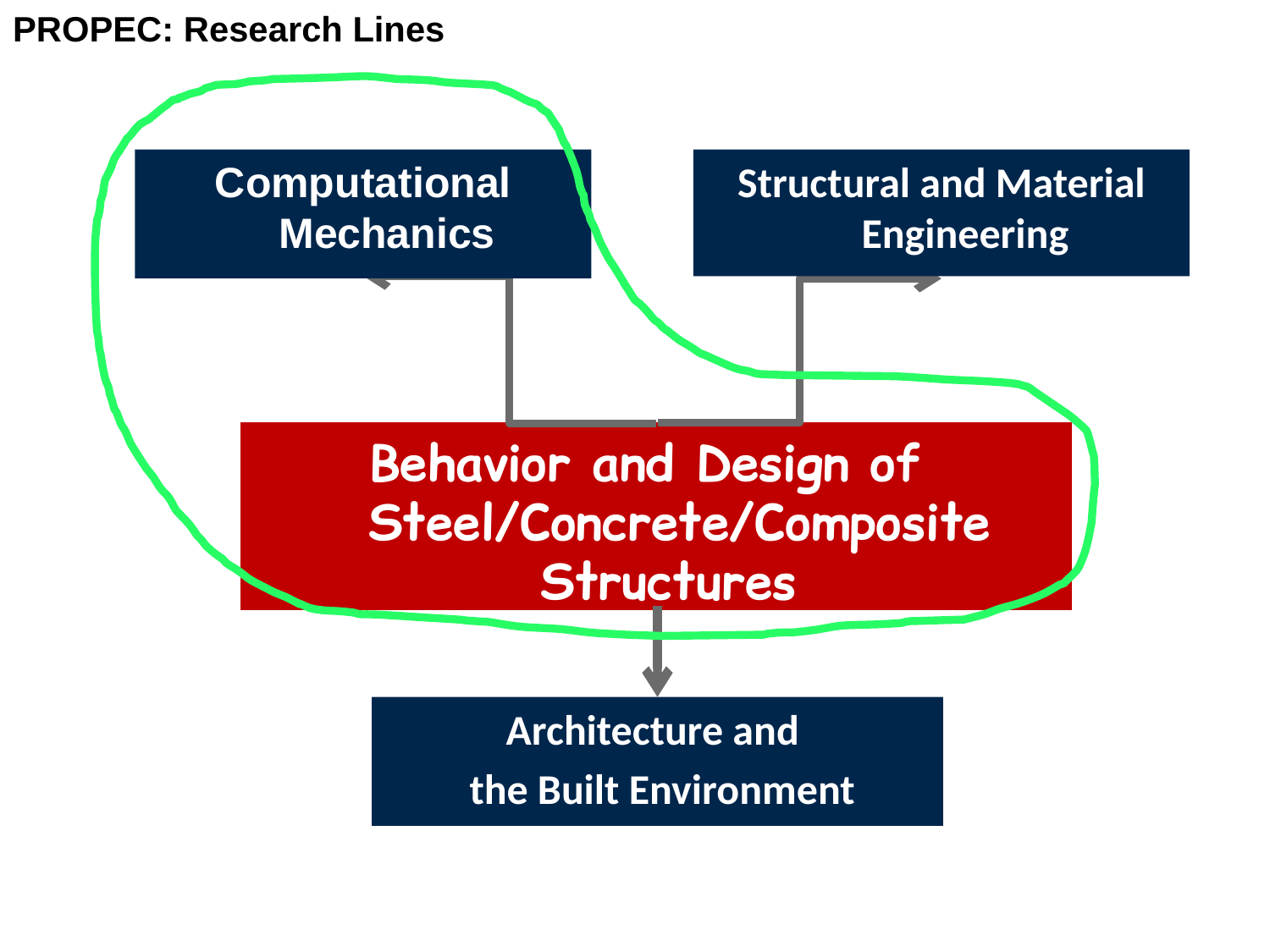

PROPEC: Research Lines

Computational Mechanics
Structural and Material Engineering

Architecture and
 the Built Environment
Behavior and Design of  Steel/Concrete/Composite Structures